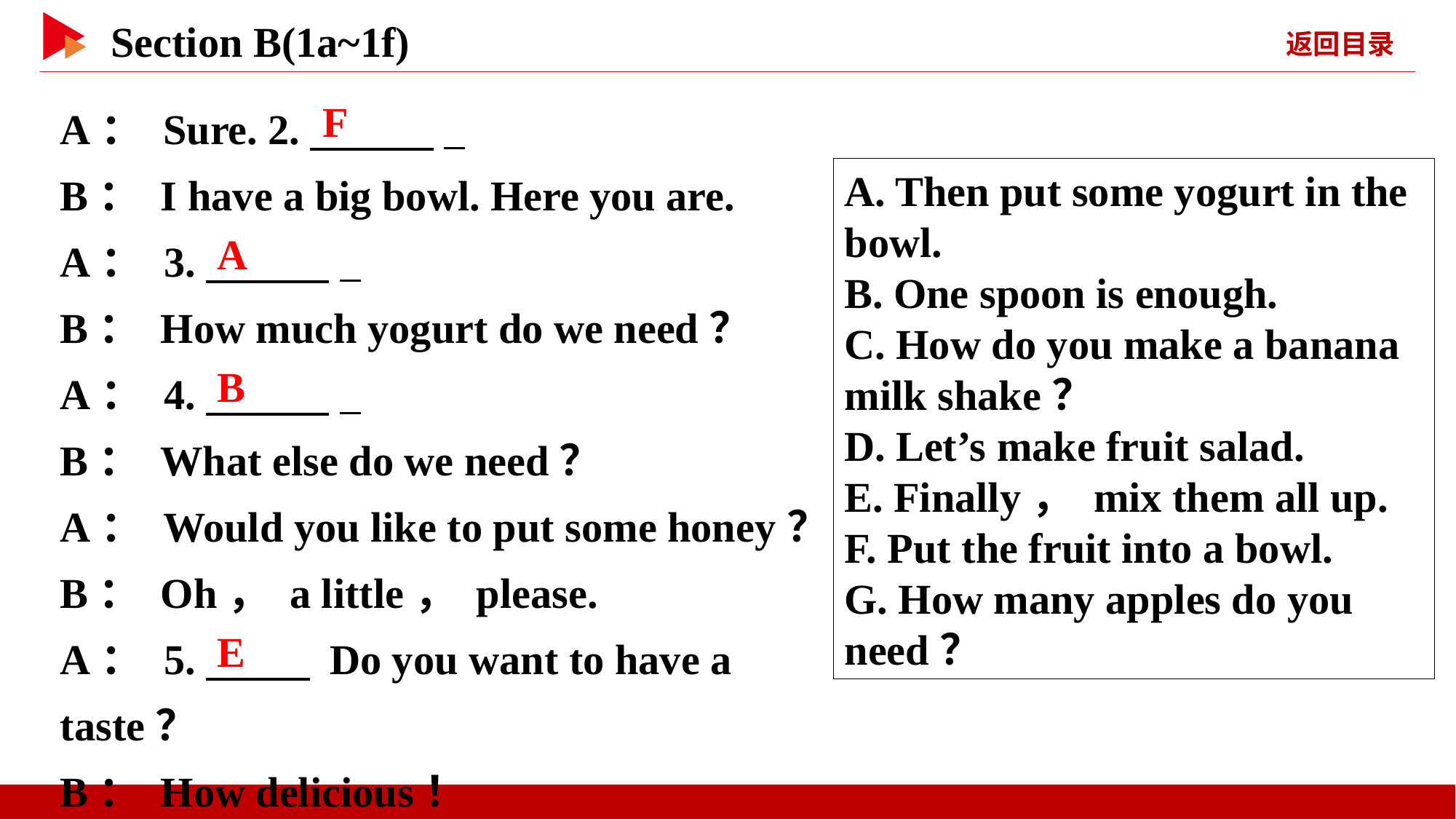

A： Sure. 2.　  　  _
B： I have a big bowl. Here you are.
A： 3.　  　  _
B： How much yogurt do we need？
A： 4.　  　  _
B： What else do we need？
A： Would you like to put some honey？
B： Oh， a little， please.
A： 5.　  　 Do you want to have a taste？
B： How delicious！
F
A. Then put some yogurt in the bowl.
B. One spoon is enough.
C. How do you make a banana milk shake？
D. Let’s make fruit salad.
E. Finally， mix them all up.
F. Put the fruit into a bowl.
G. How many apples do you need？
A
B
E